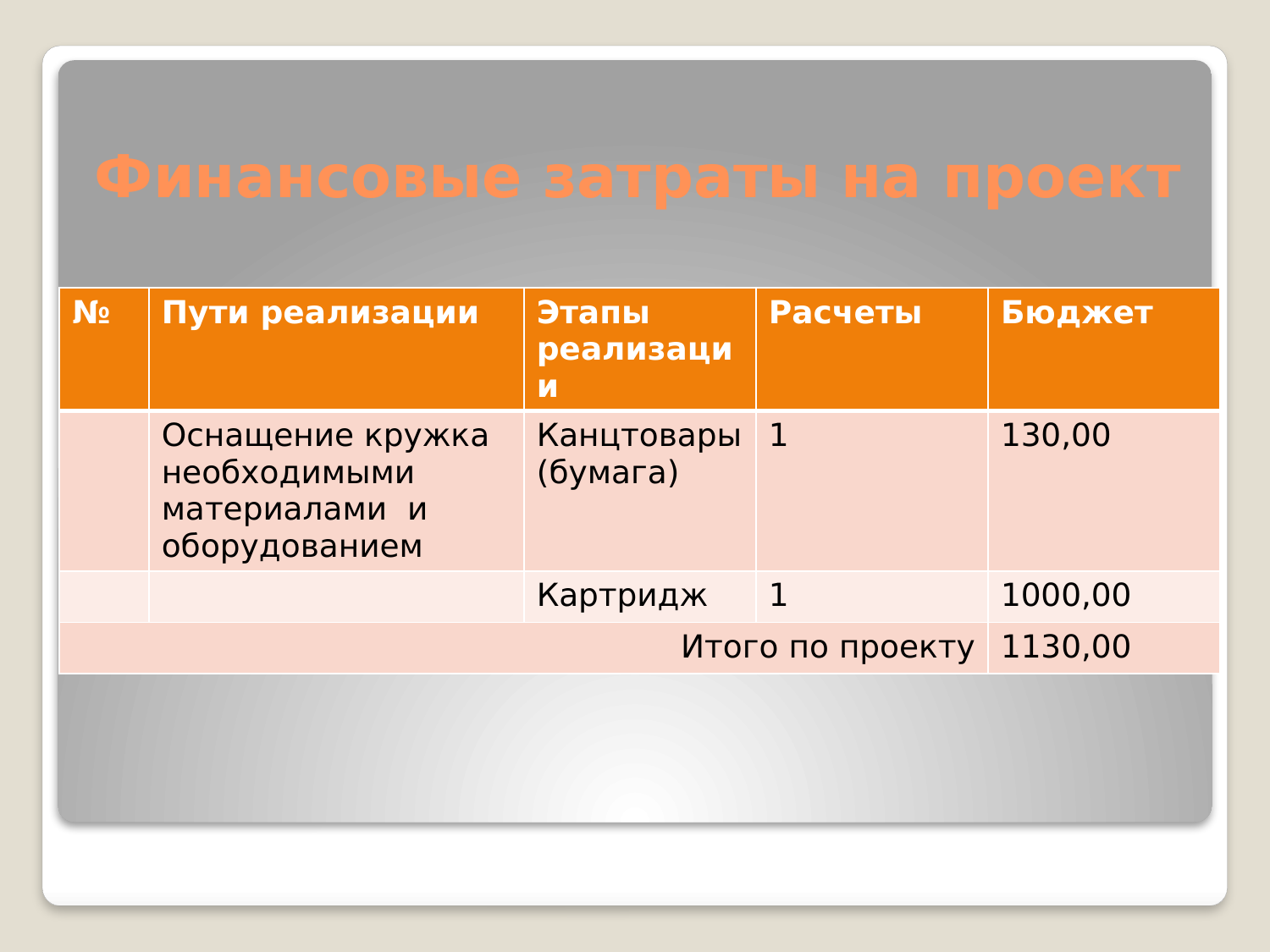

# Финансовые затраты на проект
| № | Пути реализации | Этапы реализации | Расчеты | Бюджет |
| --- | --- | --- | --- | --- |
|  | Оснащение кружка необходимыми материалами и оборудованием | Канцтовары (бумага) | 1 | 130,00 |
|  |  | Картридж | 1 | 1000,00 |
| Итого по проекту |  |  |  | 1130,00 |